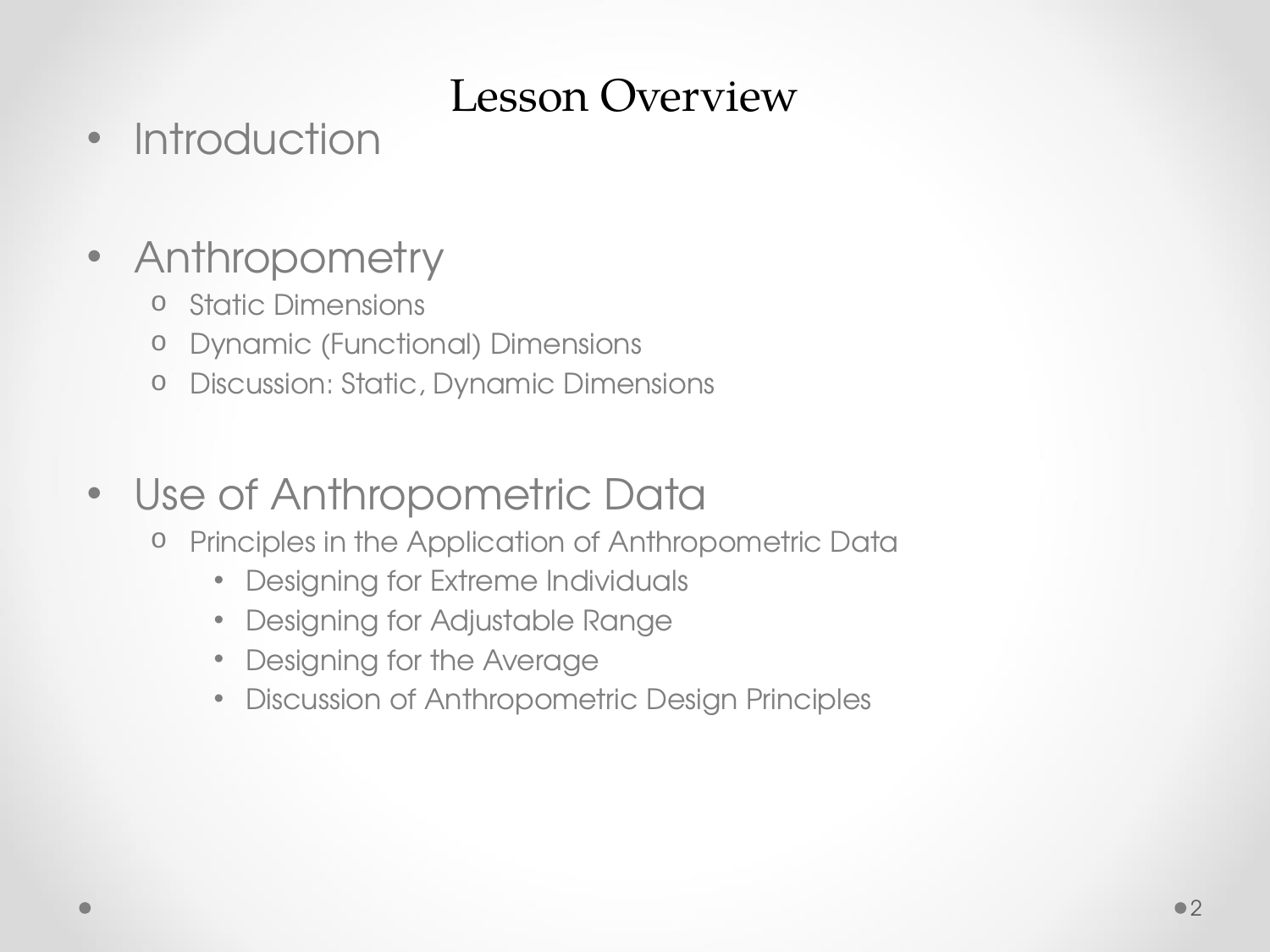

# Lesson Overview

Introduction

Anthropometry
Static Dimensions
Dynamic (Functional) Dimensions
Discussion: Static, Dynamic Dimensions

Use of Anthropometric Data
Principles in the Application of Anthropometric Data
Designing for Extreme Individuals
Designing for Adjustable Range
Designing for the Average
Discussion of Anthropometric Design Principles
2